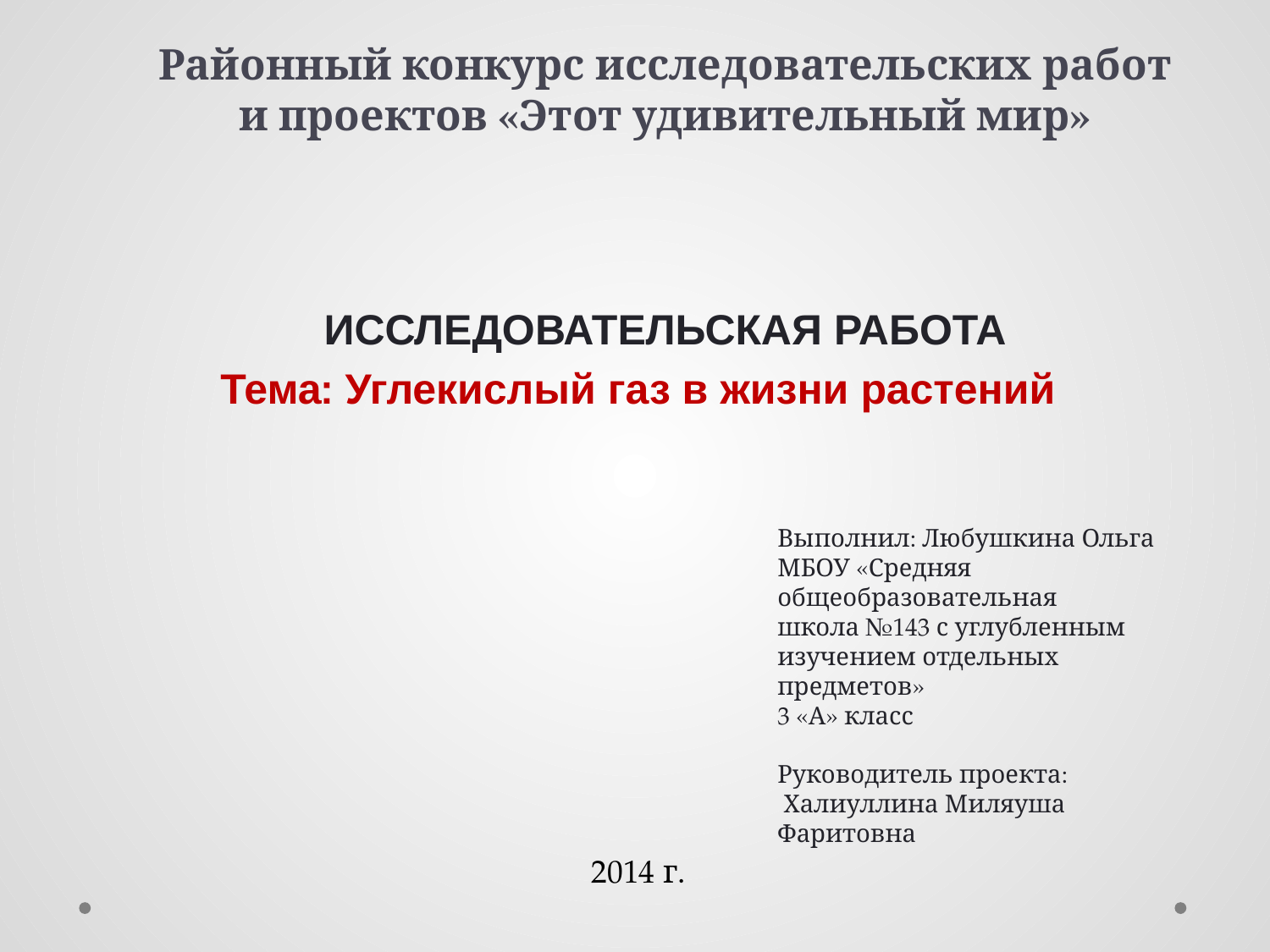

# Районный конкурс исследовательских работ и проектов «Этот удивительный мир»
ИССЛЕДОВАТЕЛЬСКАЯ РАБОТА
Тема: Углекислый газ в жизни растений

Выполнил: Любушкина Ольга
МБОУ «Средняя общеобразовательная
школа №143 с углубленным изучением отдельных предметов»
3 «А» класс

Руководитель проекта:
 Халиуллина Миляуша Фаритовна

   2014 г.